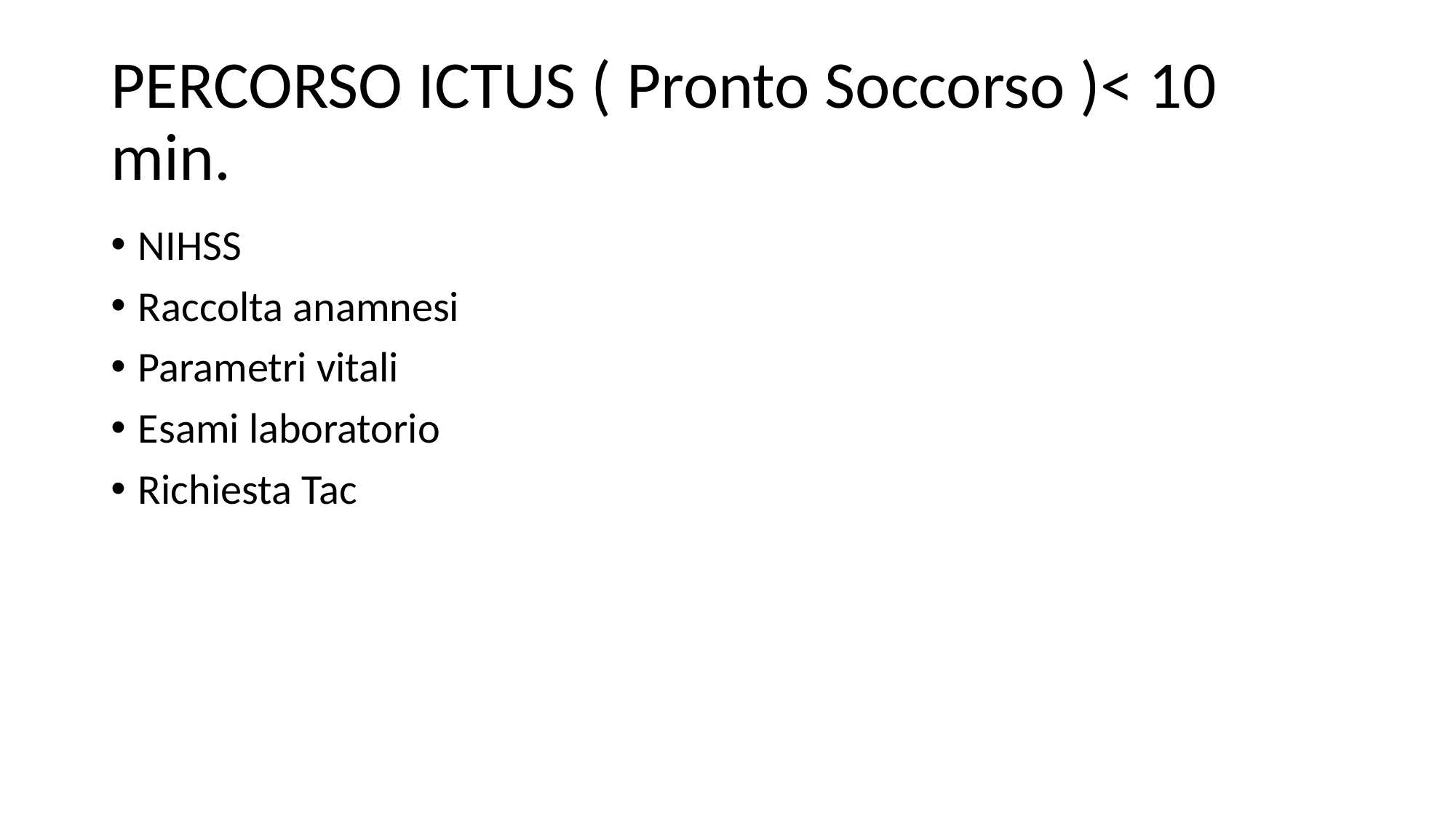

# PERCORSO ICTUS ( Pronto Soccorso )< 10 min.
NIHSS
Raccolta anamnesi
Parametri vitali
Esami laboratorio
Richiesta Tac